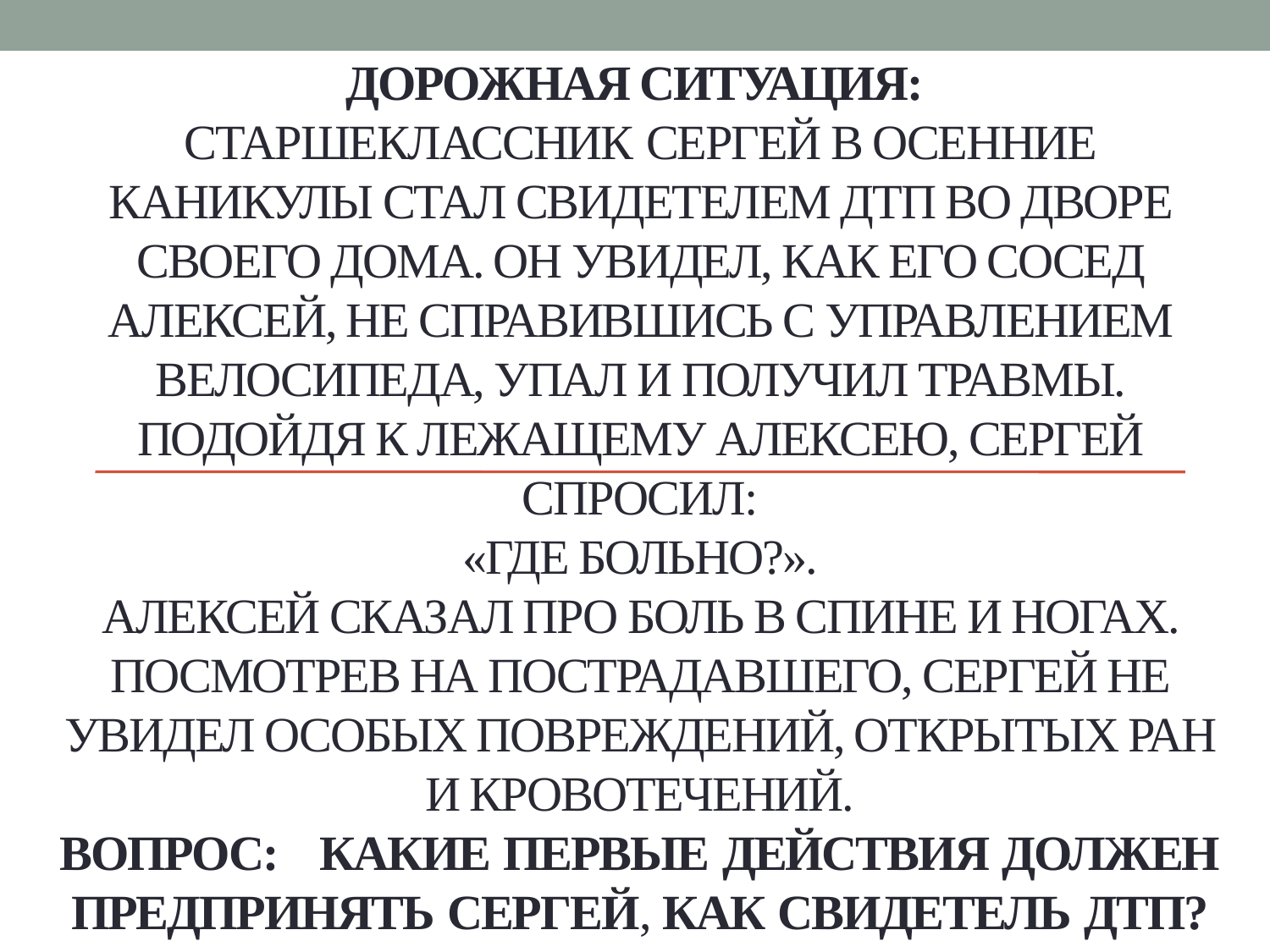

# Дорожная ситуация: Старшеклассник Сергей в осенние каникулы стал свидетелем ДТП во дворе своего дома. Он увидел, как его сосед Алексей, не справившись с управлением велосипеда, упал и получил травмы. Подойдя к лежащему Алексею, Сергей спросил: «Где больно?». Алексей сказал про боль в спине и ногах. Посмотрев на пострадавшего, Сергей не увидел особых повреждений, открытых ран и кровотечений. ВОПРОС:    Какие первые действия должен предпринять Сергей, как свидетель ДТП?